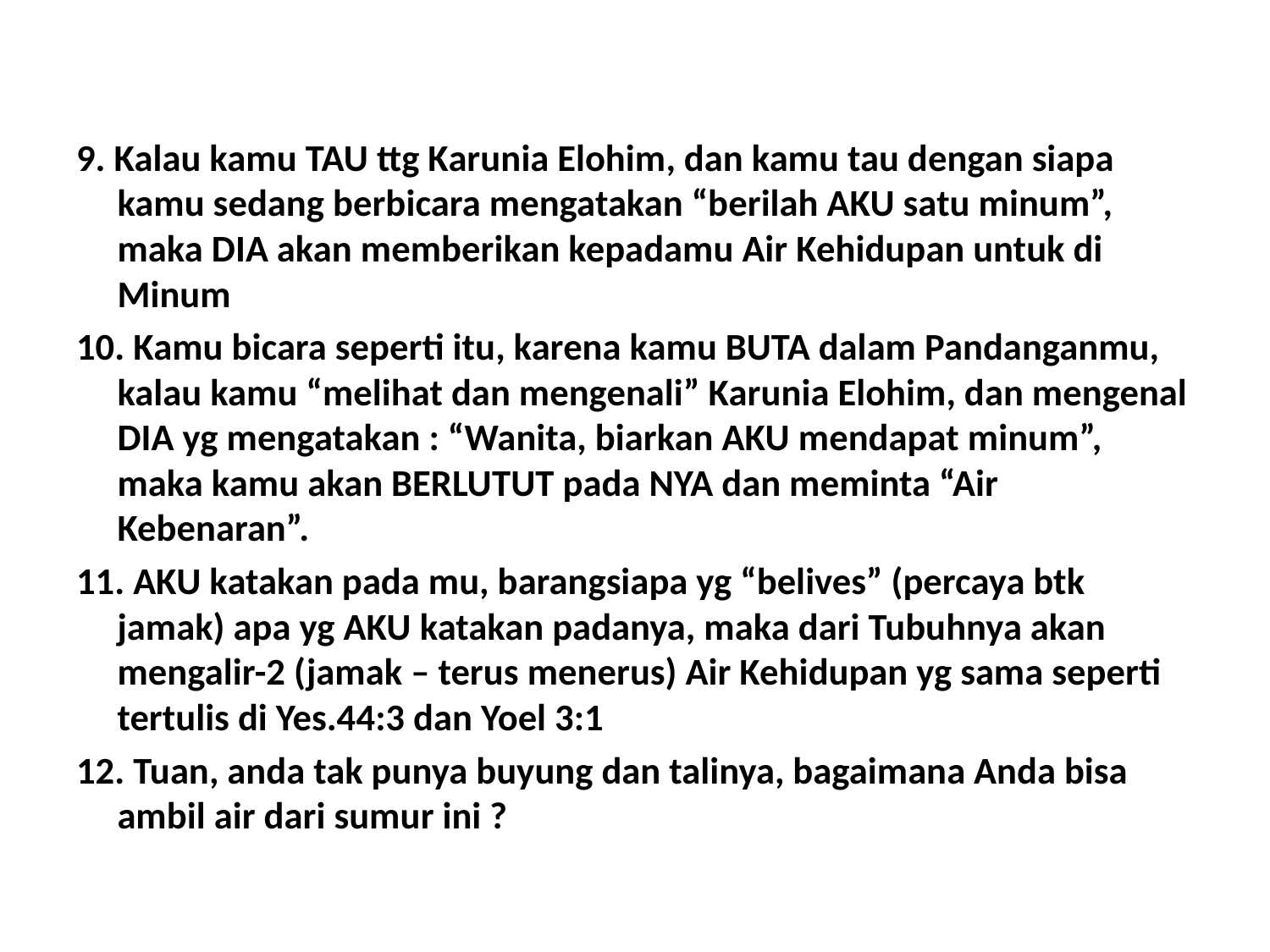

9. Kalau kamu TAU ttg Karunia Elohim, dan kamu tau dengan siapa kamu sedang berbicara mengatakan “berilah AKU satu minum”, maka DIA akan memberikan kepadamu Air Kehidupan untuk di Minum
10. Kamu bicara seperti itu, karena kamu BUTA dalam Pandanganmu, kalau kamu “melihat dan mengenali” Karunia Elohim, dan mengenal DIA yg mengatakan : “Wanita, biarkan AKU mendapat minum”, maka kamu akan BERLUTUT pada NYA dan meminta “Air Kebenaran”.
11. AKU katakan pada mu, barangsiapa yg “belives” (percaya btk jamak) apa yg AKU katakan padanya, maka dari Tubuhnya akan mengalir-2 (jamak – terus menerus) Air Kehidupan yg sama seperti tertulis di Yes.44:3 dan Yoel 3:1
12. Tuan, anda tak punya buyung dan talinya, bagaimana Anda bisa ambil air dari sumur ini ?